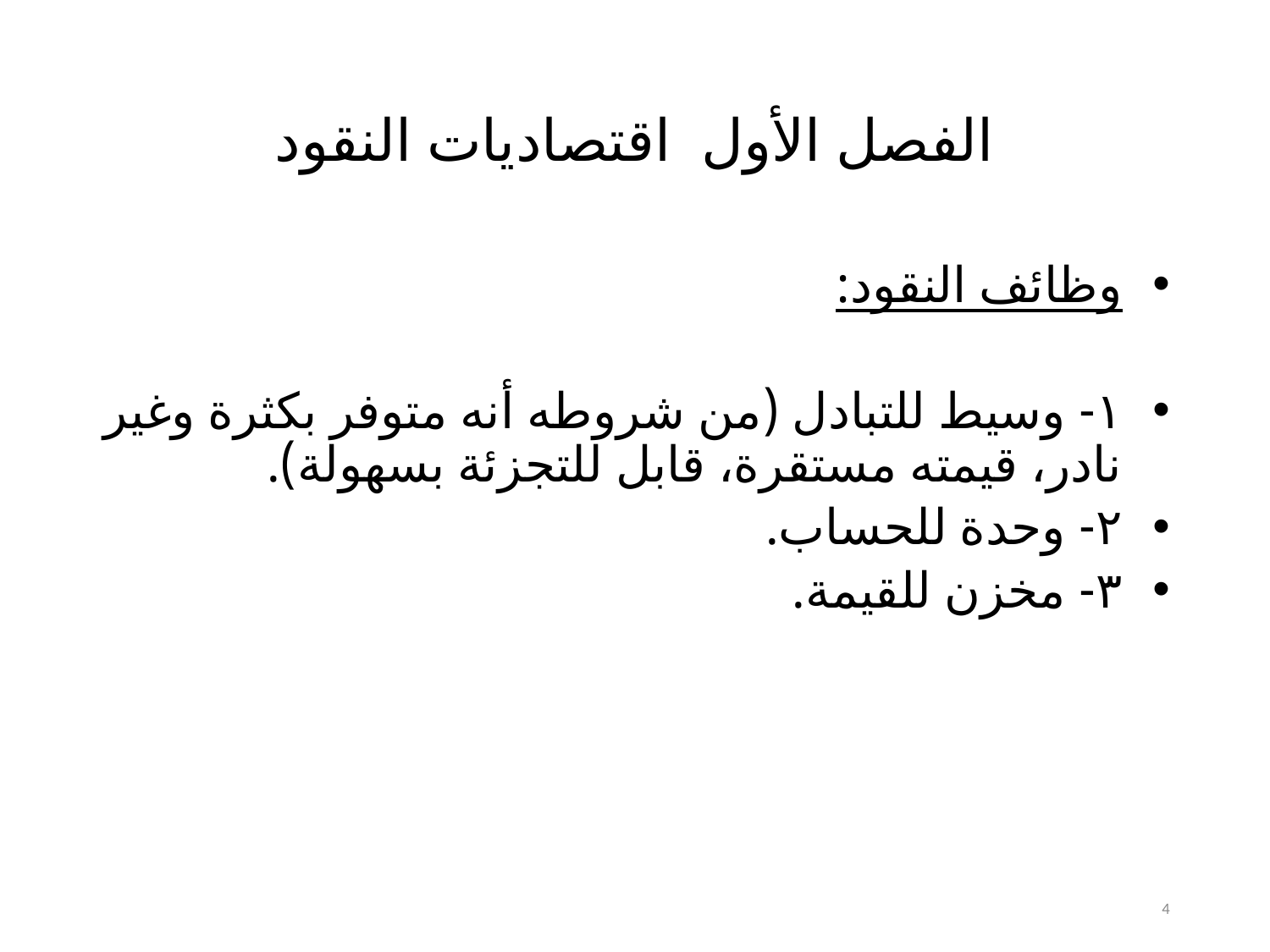

# الفصل الأول  اقتصاديات النقود
وظائف النقود:

١- وسيط للتبادل (من شروطه أنه متوفر بكثرة وغير نادر، قيمته مستقرة، قابل للتجزئة بسهولة).
٢- وحدة للحساب.
٣- مخزن للقيمة.
4